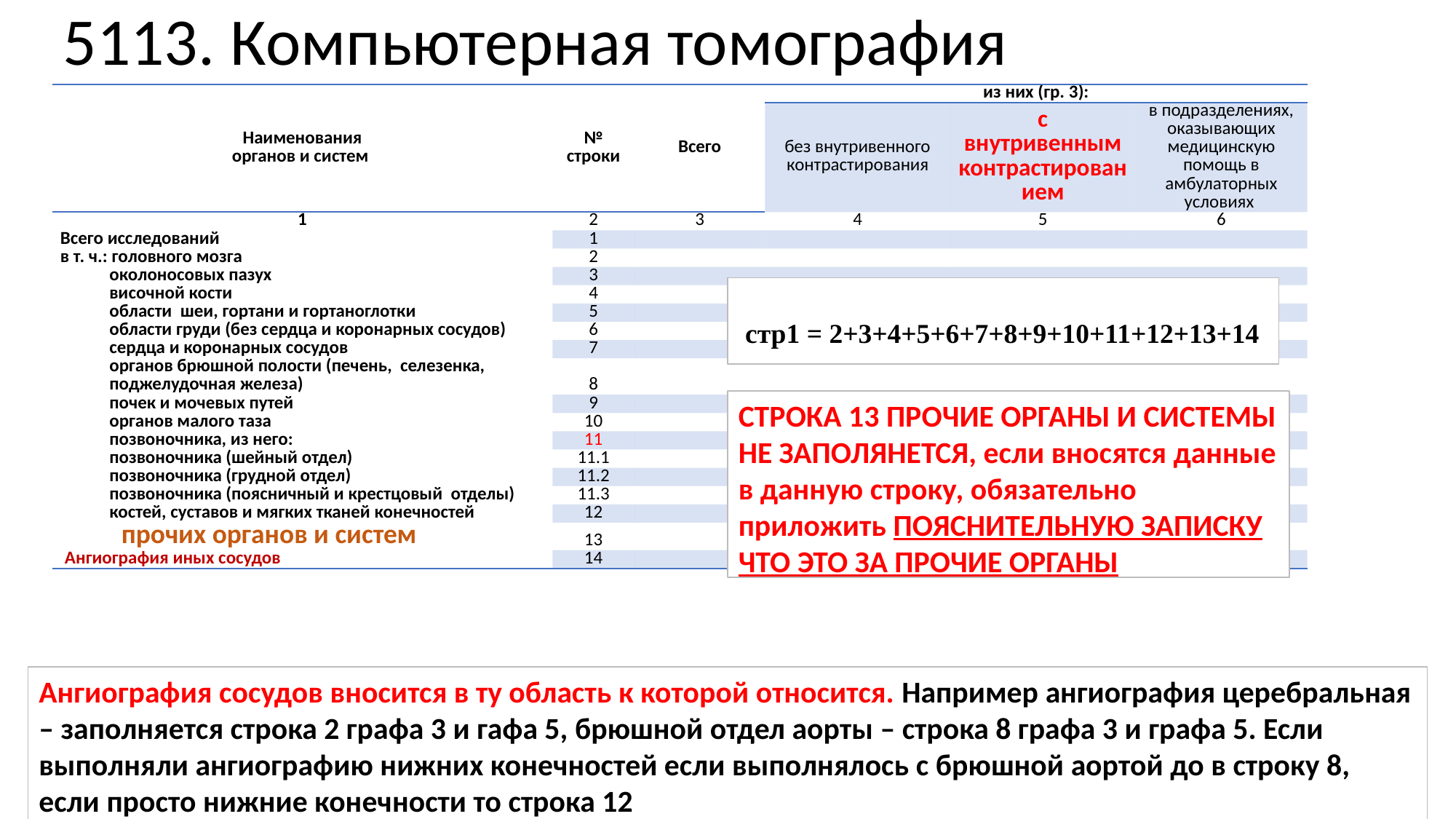

# 5113. Компьютерная томография
| Наименования органов и систем | № строки | Всего | из них (гр. 3): |  |  |
| --- | --- | --- | --- | --- | --- |
|  |  |  | без внутривенного контрастирования | с внутривенным контрастированием | в подразделениях, оказывающих медицинскую помощь в амбулаторных условиях |
| 1 | 2 | 3 | 4 | 5 | 6 |
| Всего исследований | 1 |  |  |  |  |
| в т. ч.: головного мозга | 2 |  |  |  |  |
| околоносовых пазух | 3 |  |  |  |  |
| височной кости | 4 |  |  |  |  |
| области шеи, гортани и гортаноглотки | 5 |  |  |  |  |
| области груди (без сердца и коронарных сосудов) | 6 |  |  |  |  |
| сердца и коронарных сосудов | 7 |  |  |  |  |
| органов брюшной полости (печень, селезенка, поджелудочная железа) | 8 |  |  |  |  |
| почек и мочевых путей | 9 |  |  |  |  |
| органов малого таза | 10 |  |  |  |  |
| позвоночника, из него: | 11 |  |  |  |  |
| позвоночника (шейный отдел) | 11.1 |  |  |  |  |
| позвоночника (грудной отдел) | 11.2 |  |  |  |  |
| позвоночника (поясничный и крестцовый отделы) | 11.3 |  |  |  |  |
| костей, суставов и мягких тканей конечностей | 12 |  |  |  |  |
| прочих органов и систем | 13 |  |  |  |  |
| Ангиография иных сосудов | 14 |  | Х | Х |  |

 стр1 = 2+3+4+5+6+7+8+9+10+11+12+13+14
СТРОКА 13 ПРОЧИЕ ОРГАНЫ И СИСТЕМЫ НЕ ЗАПОЛЯНЕТСЯ, если вносятся данные в данную строку, обязательно приложить ПОЯСНИТЕЛЬНУЮ ЗАПИСКУ ЧТО ЭТО ЗА ПРОЧИЕ ОРГАНЫ
Ангиография сосудов вносится в ту область к которой относится. Например ангиография церебральная – заполняется строка 2 графа 3 и гафа 5, брюшной отдел аорты – строка 8 графа 3 и графа 5. Если выполняли ангиографию нижних конечностей если выполнялось с брюшной аортой до в строку 8, если просто нижние конечности то строка 12